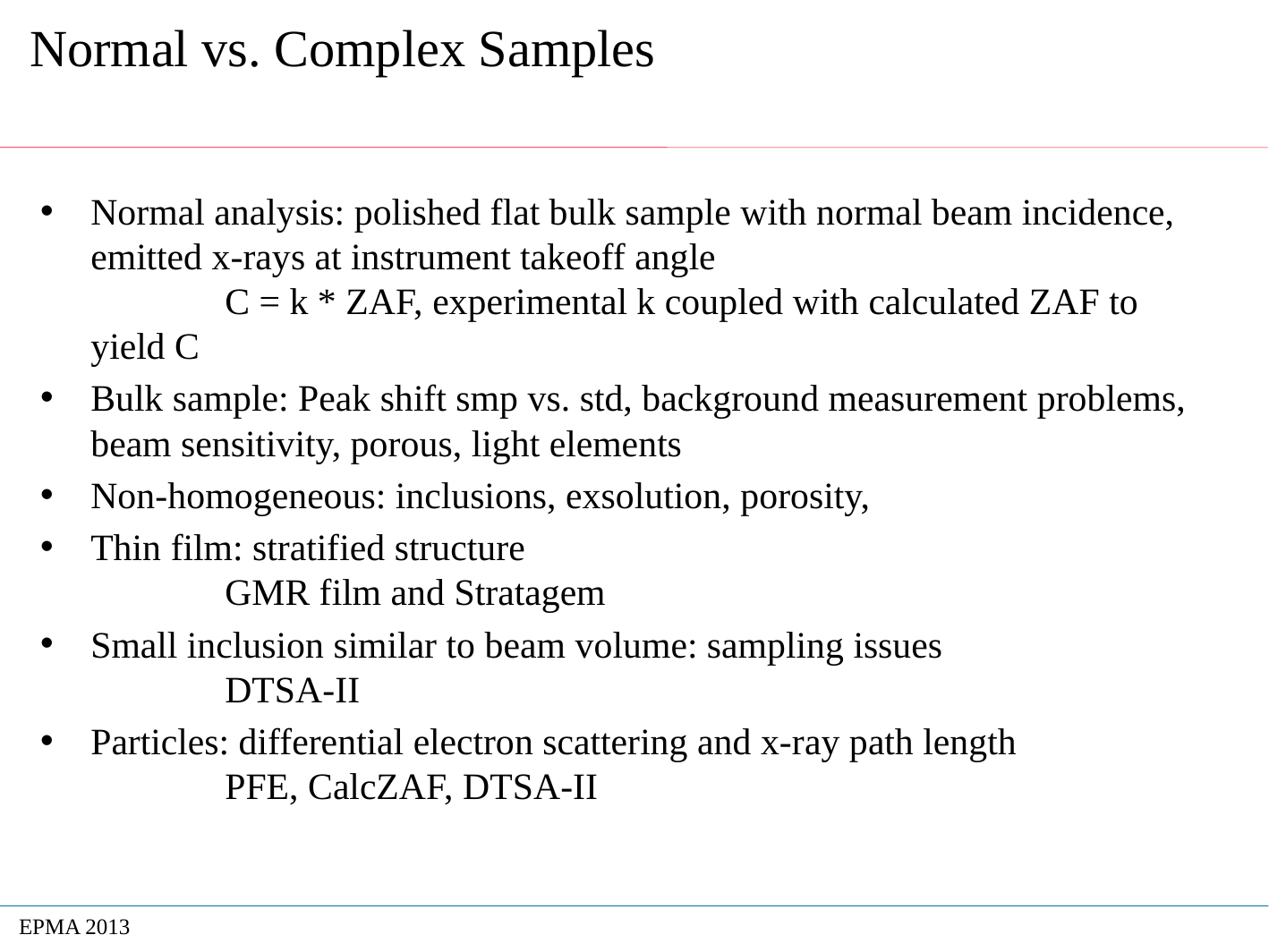

# Normal vs. Complex Samples
Normal analysis: polished flat bulk sample with normal beam incidence, emitted x-rays at instrument takeoff angle
	C = k * ZAF, experimental k coupled with calculated ZAF to yield C
Bulk sample: Peak shift smp vs. std, background measurement problems, beam sensitivity, porous, light elements
Non-homogeneous: inclusions, exsolution, porosity,
Thin film: stratified structure
	GMR film and Stratagem
Small inclusion similar to beam volume: sampling issues
	DTSA-II
Particles: differential electron scattering and x-ray path length
	PFE, CalcZAF, DTSA-II
EPMA 2013